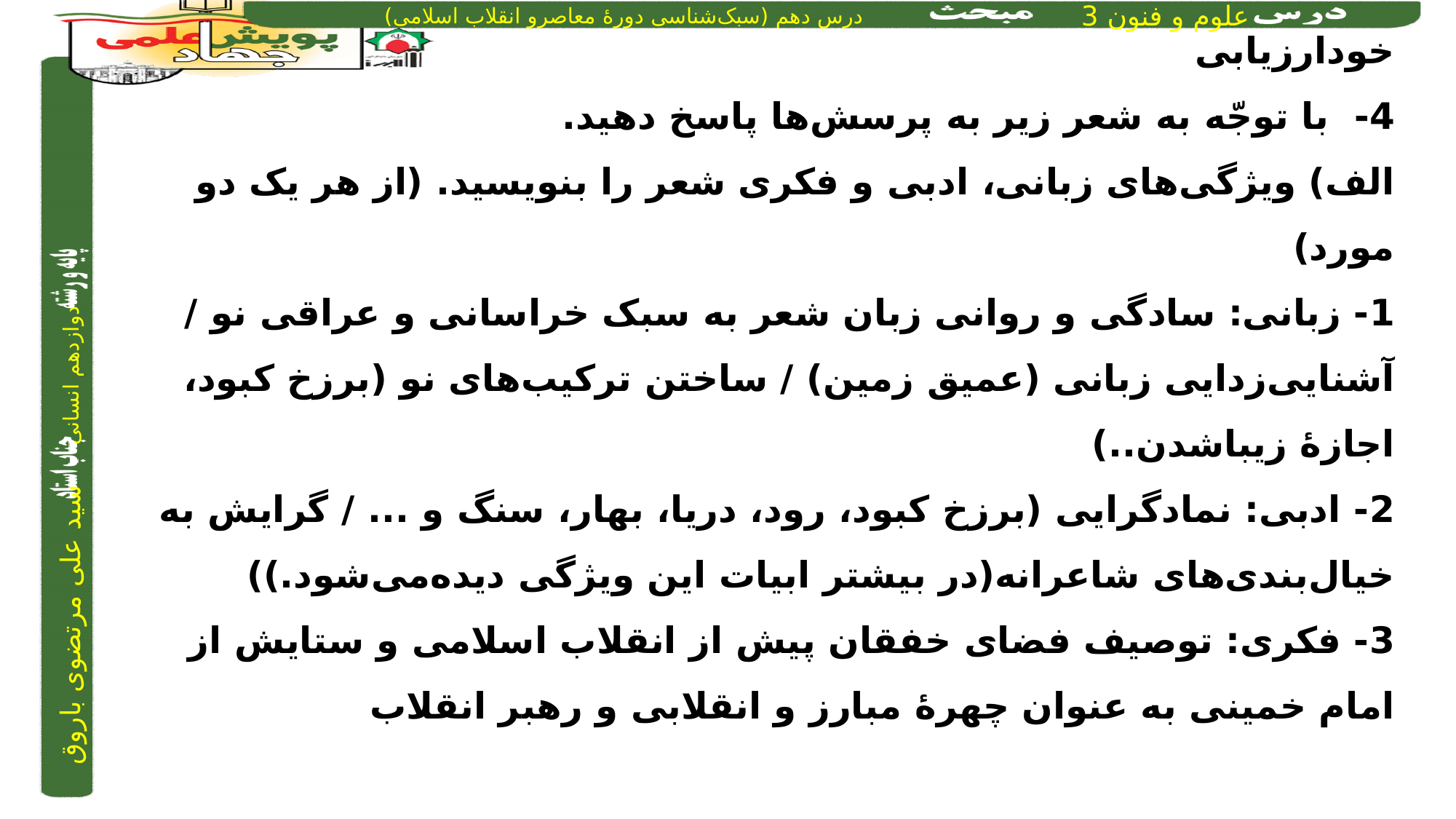

خودارزیابی
4-  با توجّه به شعر زیر به پرسش‌ها پاسخ دهید.
الف) ویژگی‌های زبانی، ادبی و فکری شعر را بنویسید. (از هر یک دو مورد)
1- زبانی: سادگی و روانی زبان شعر به سبک خراسانی و عراقی نو / آشنایی‌زدایی زبانی (عمیق زمین) / ساختن ترکیب‌های نو (برزخ کبود، اجازۀ زیباشدن..)
2- ادبی: نمادگرایی (برزخ کبود، رود، دریا، بهار، سنگ و ... / گرایش به خیال‌بندی‌های شاعرانه(در بیشتر ابیات این ویژگی دیده‌می‌شود.))
3- فکری: توصیف فضای خفقان پیش از انقلاب اسلامی و ستایش از امام خمینی به عنوان چهرۀ مبارز و انقلابی و رهبر انقلاب